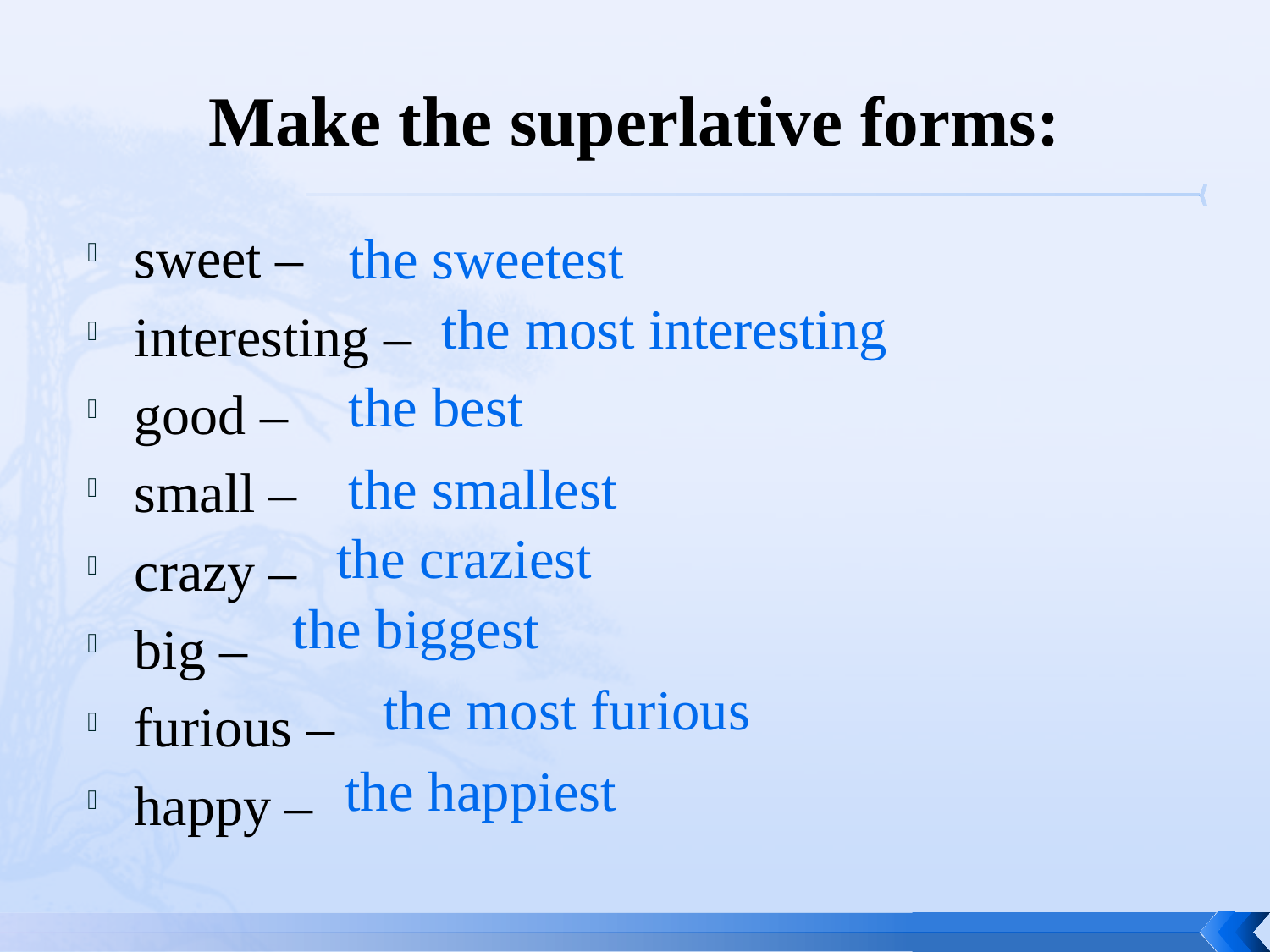

# Make the superlative forms:
sweet –
interesting –
good –
small –
crazy –
big –
furious –
happy –
the sweetest
the most interesting
the best
the smallest
the craziest
the biggest
the most furious
the happiest